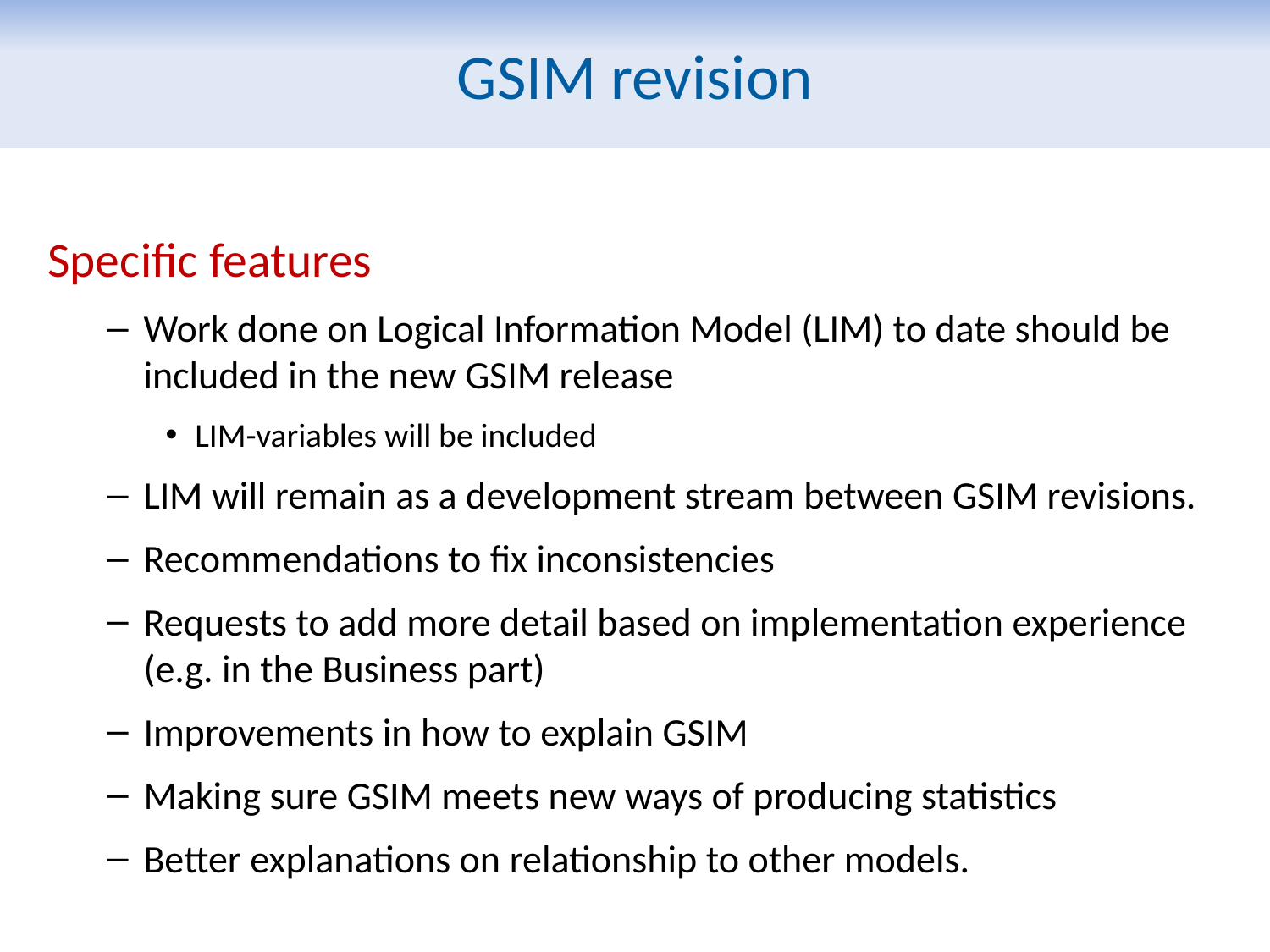

GSIM revision

Specific features
Work done on Logical Information Model (LIM) to date should be included in the new GSIM release
LIM-variables will be included
LIM will remain as a development stream between GSIM revisions.
Recommendations to fix inconsistencies
Requests to add more detail based on implementation experience (e.g. in the Business part)
Improvements in how to explain GSIM
Making sure GSIM meets new ways of producing statistics
Better explanations on relationship to other models.